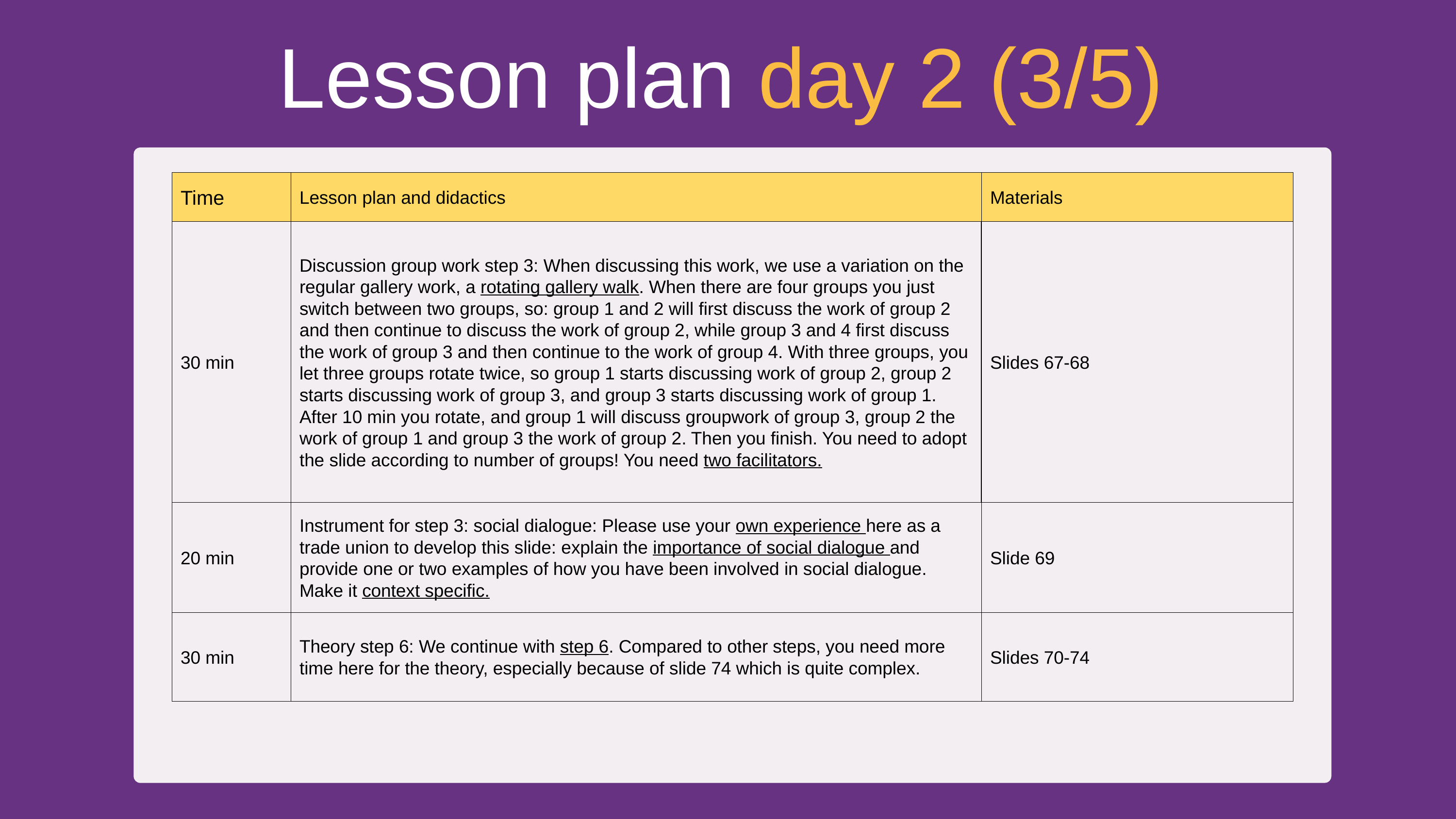

Lesson plan day 2 (3/5)

| Time | Lesson plan and didactics | Materials |
| --- | --- | --- |
| 30 min | Discussion group work step 3: When discussing this work, we use a variation on the regular gallery work, a rotating gallery walk. When there are four groups you just switch between two groups, so: group 1 and 2 will first discuss the work of group 2 and then continue to discuss the work of group 2, while group 3 and 4 first discuss the work of group 3 and then continue to the work of group 4. With three groups, you let three groups rotate twice, so group 1 starts discussing work of group 2, group 2 starts discussing work of group 3, and group 3 starts discussing work of group 1. After 10 min you rotate, and group 1 will discuss groupwork of group 3, group 2 the work of group 1 and group 3 the work of group 2. Then you finish. You need to adopt the slide according to number of groups! You need two facilitators. | Slides 67-68 |
| 20 min | Instrument for step 3: social dialogue: Please use your own experience here as a trade union to develop this slide: explain the importance of social dialogue and provide one or two examples of how you have been involved in social dialogue. Make it context specific. | Slide 69 |
| 30 min | Theory step 6: We continue with step 6. Compared to other steps, you need more time here for the theory, especially because of slide 74 which is quite complex. | Slides 70-74 |